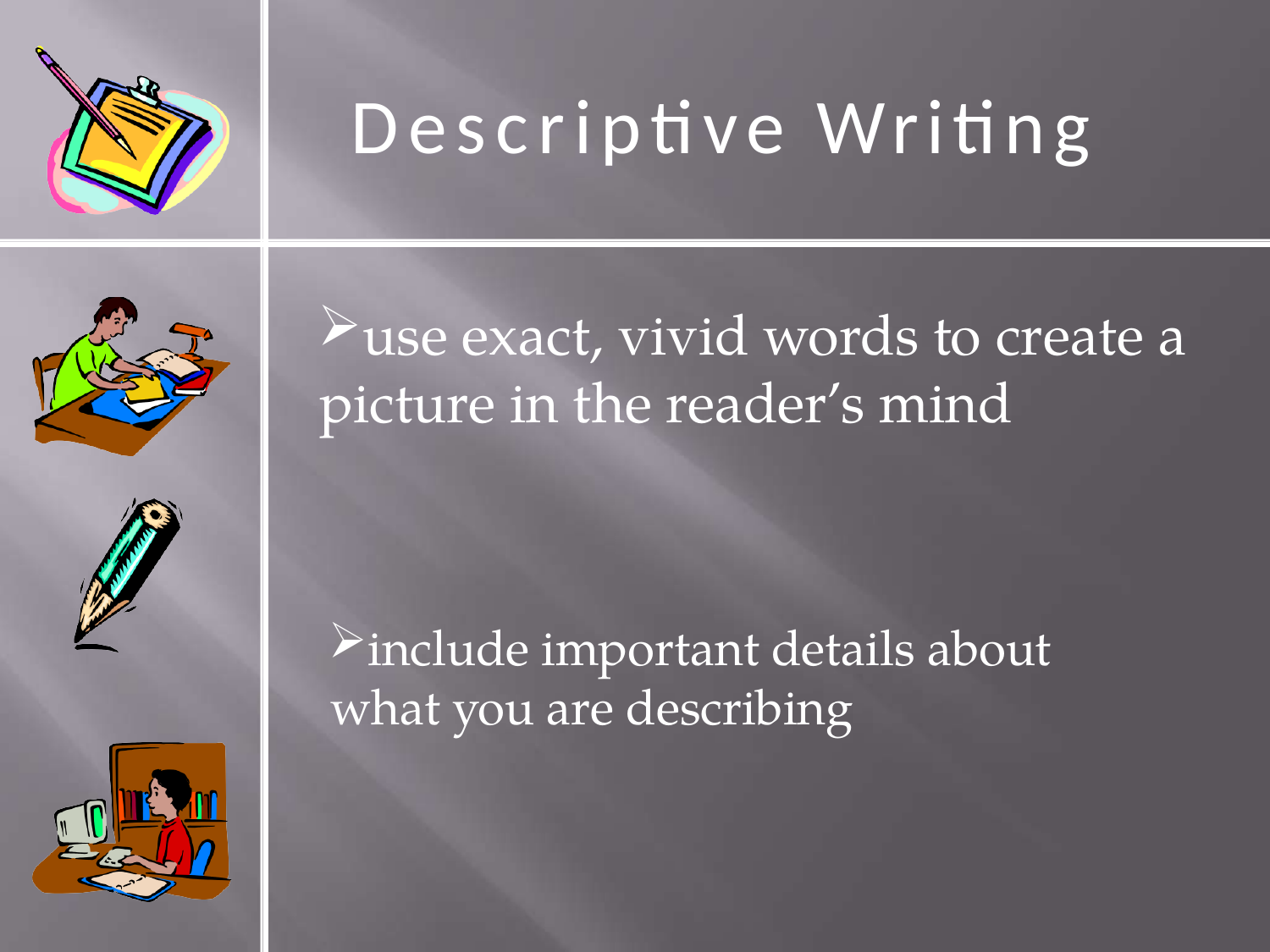

# Descriptive Writing
use exact, vivid words to create a  picture in the reader’s mind

include important details about  what you are describing